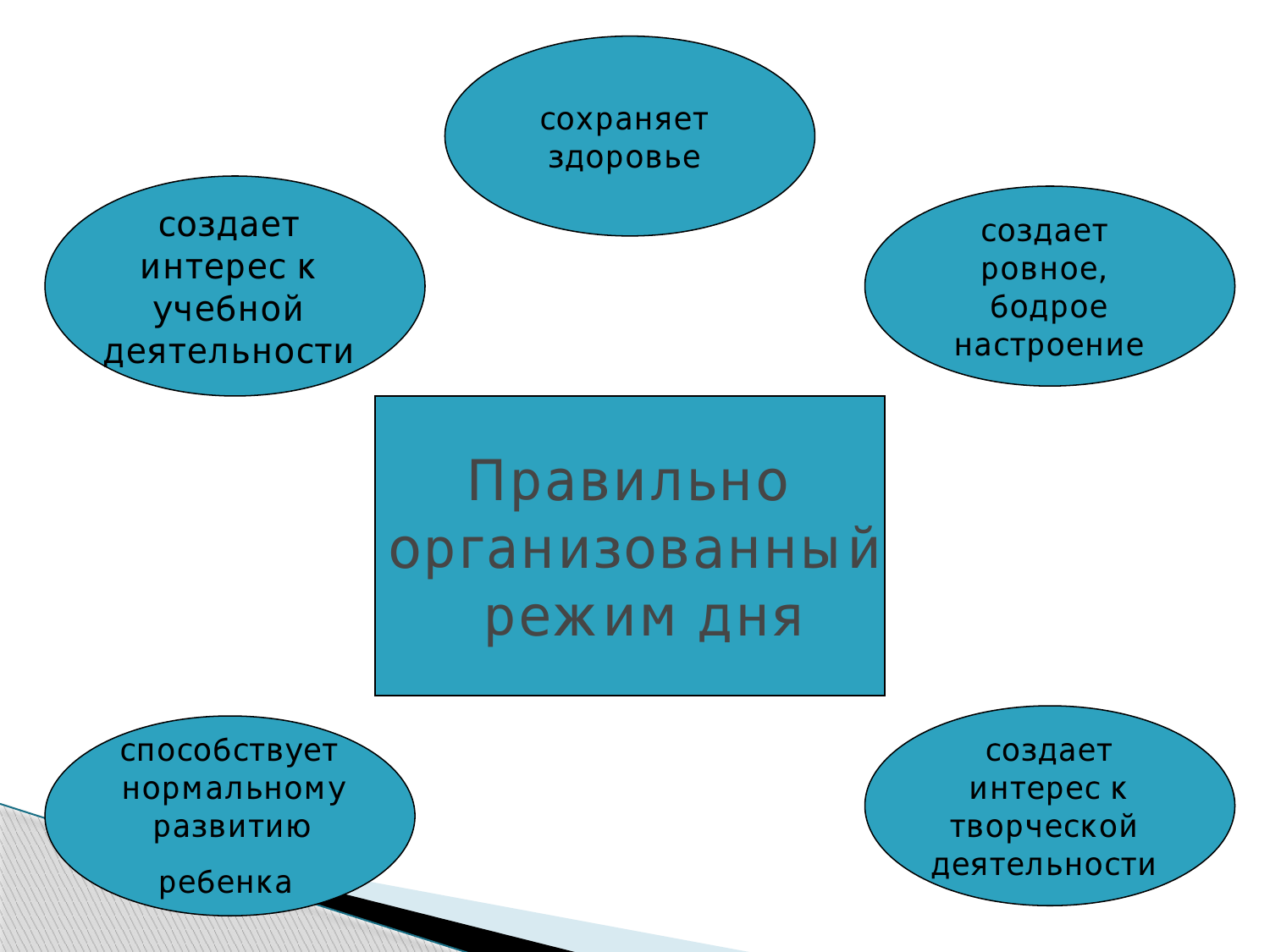

сохраняет
здоровье
создает
интерес к
учебной
деятельности
создает
ровное,
бодрое
 настроение
Правильно
 организованный
  режим дня
создает
 интерес к
творческой
деятельности
способствует
 нормальному
 развитию
 ребенка